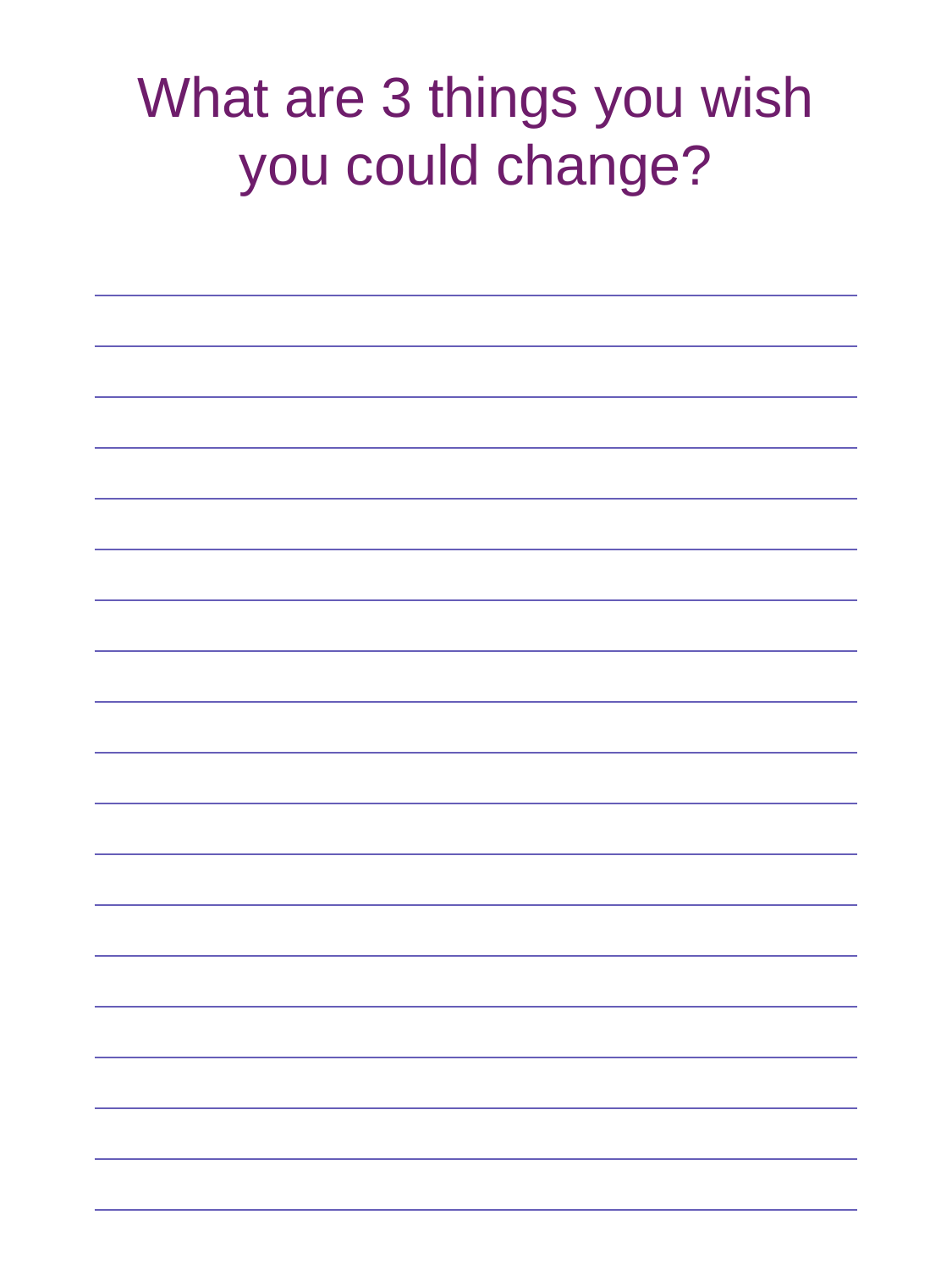

What are 3 things you wish you could change?
|  |
| --- |
|  |
|  |
|  |
|  |
|  |
|  |
|  |
|  |
|  |
|  |
|  |
|  |
|  |
|  |
|  |
|  |
|  |